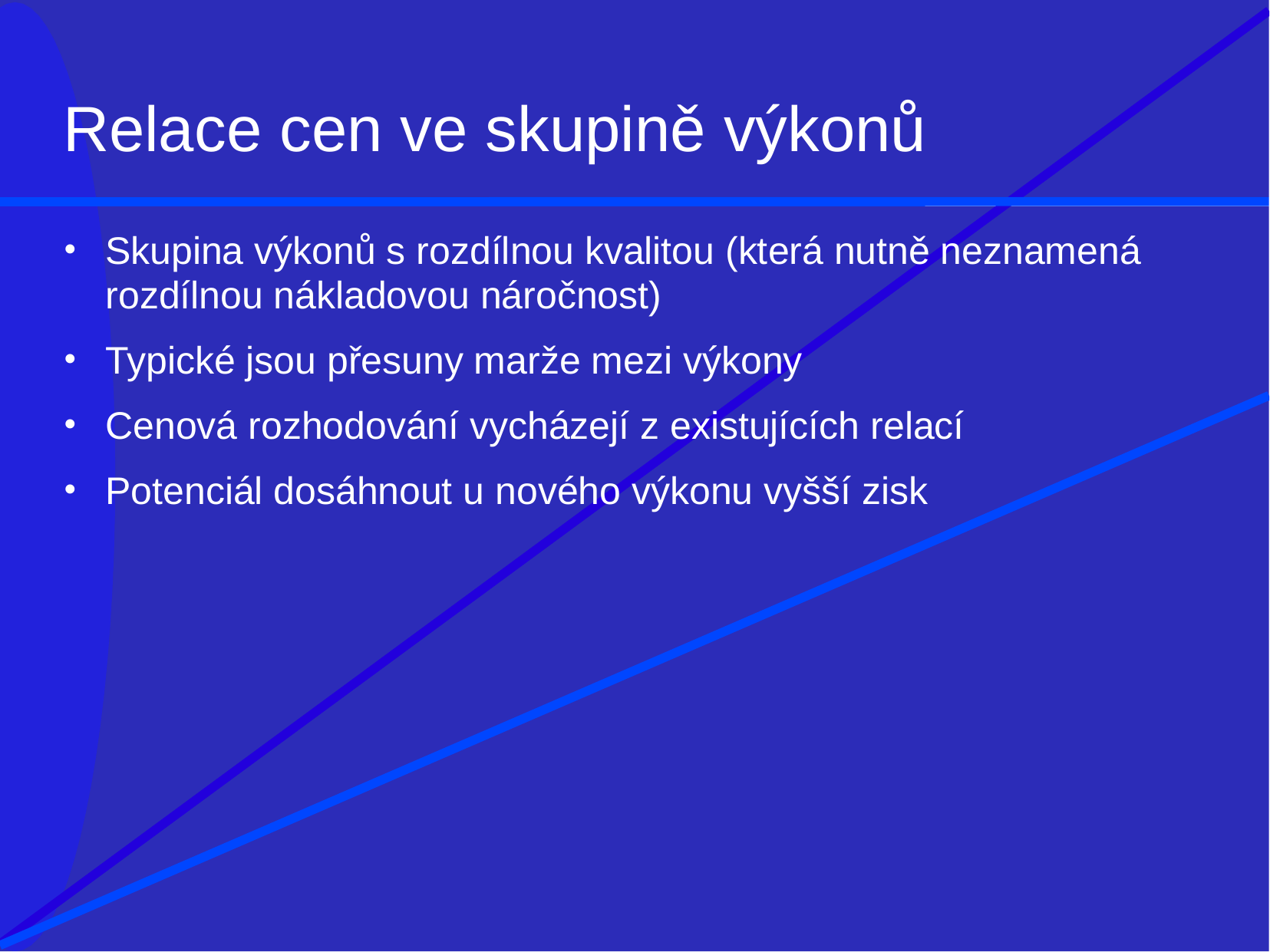

# Relace cen ve skupině výkonů
Skupina výkonů s rozdílnou kvalitou (která nutně neznamená
rozdílnou nákladovou náročnost)
Typické jsou přesuny marže mezi výkony
Cenová rozhodování vycházejí z existujících relací
Potenciál dosáhnout u nového výkonu vyšší zisk